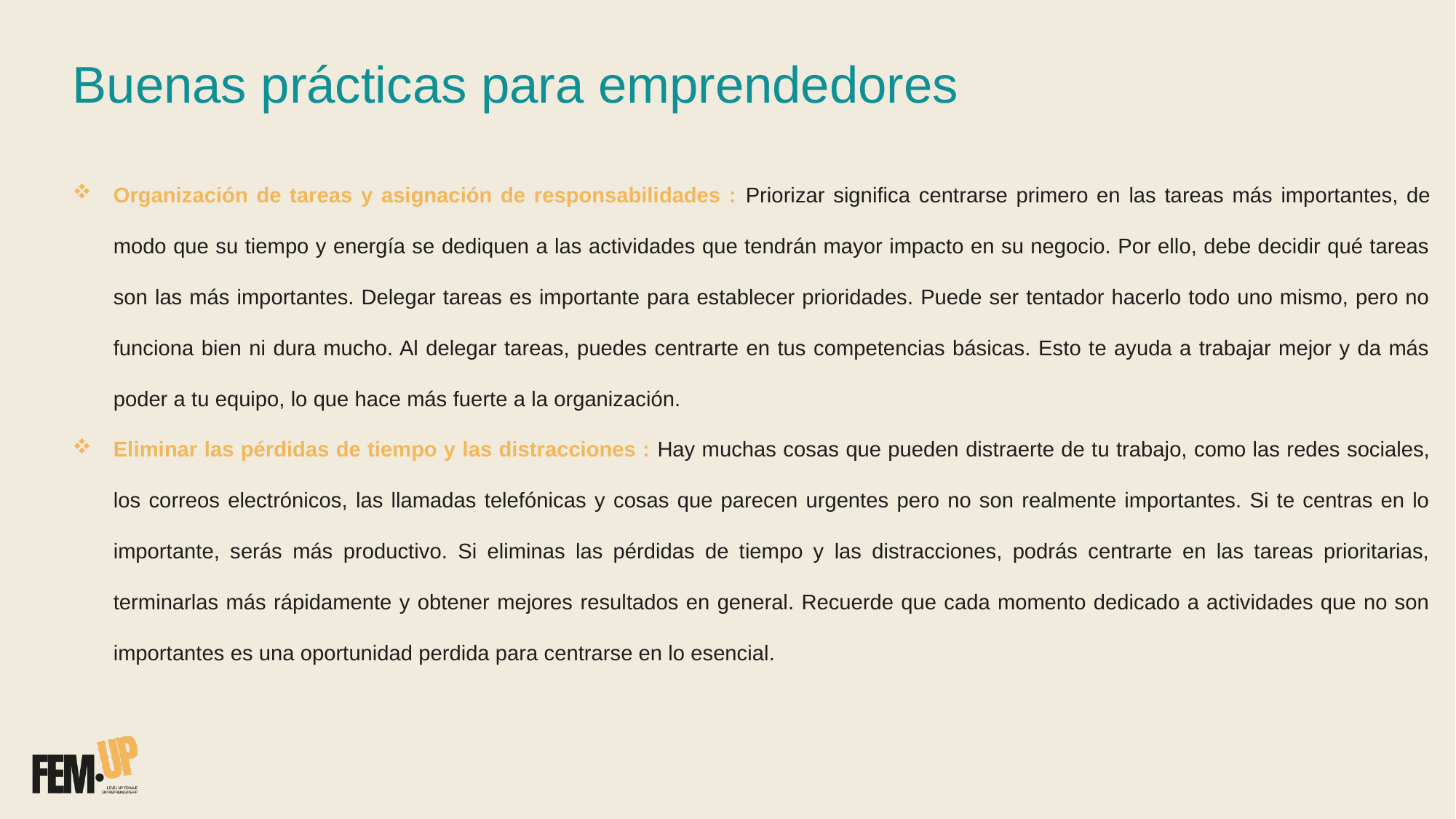

Buenas prácticas para emprendedores
Organización de tareas y asignación de responsabilidades : Priorizar significa centrarse primero en las tareas más importantes, de modo que su tiempo y energía se dediquen a las actividades que tendrán mayor impacto en su negocio. Por ello, debe decidir qué tareas son las más importantes. Delegar tareas es importante para establecer prioridades. Puede ser tentador hacerlo todo uno mismo, pero no funciona bien ni dura mucho. Al delegar tareas, puedes centrarte en tus competencias básicas. Esto te ayuda a trabajar mejor y da más poder a tu equipo, lo que hace más fuerte a la organización.
Eliminar las pérdidas de tiempo y las distracciones : Hay muchas cosas que pueden distraerte de tu trabajo, como las redes sociales, los correos electrónicos, las llamadas telefónicas y cosas que parecen urgentes pero no son realmente importantes. Si te centras en lo importante, serás más productivo. Si eliminas las pérdidas de tiempo y las distracciones, podrás centrarte en las tareas prioritarias, terminarlas más rápidamente y obtener mejores resultados en general. Recuerde que cada momento dedicado a actividades que no son importantes es una oportunidad perdida para centrarse en lo esencial.